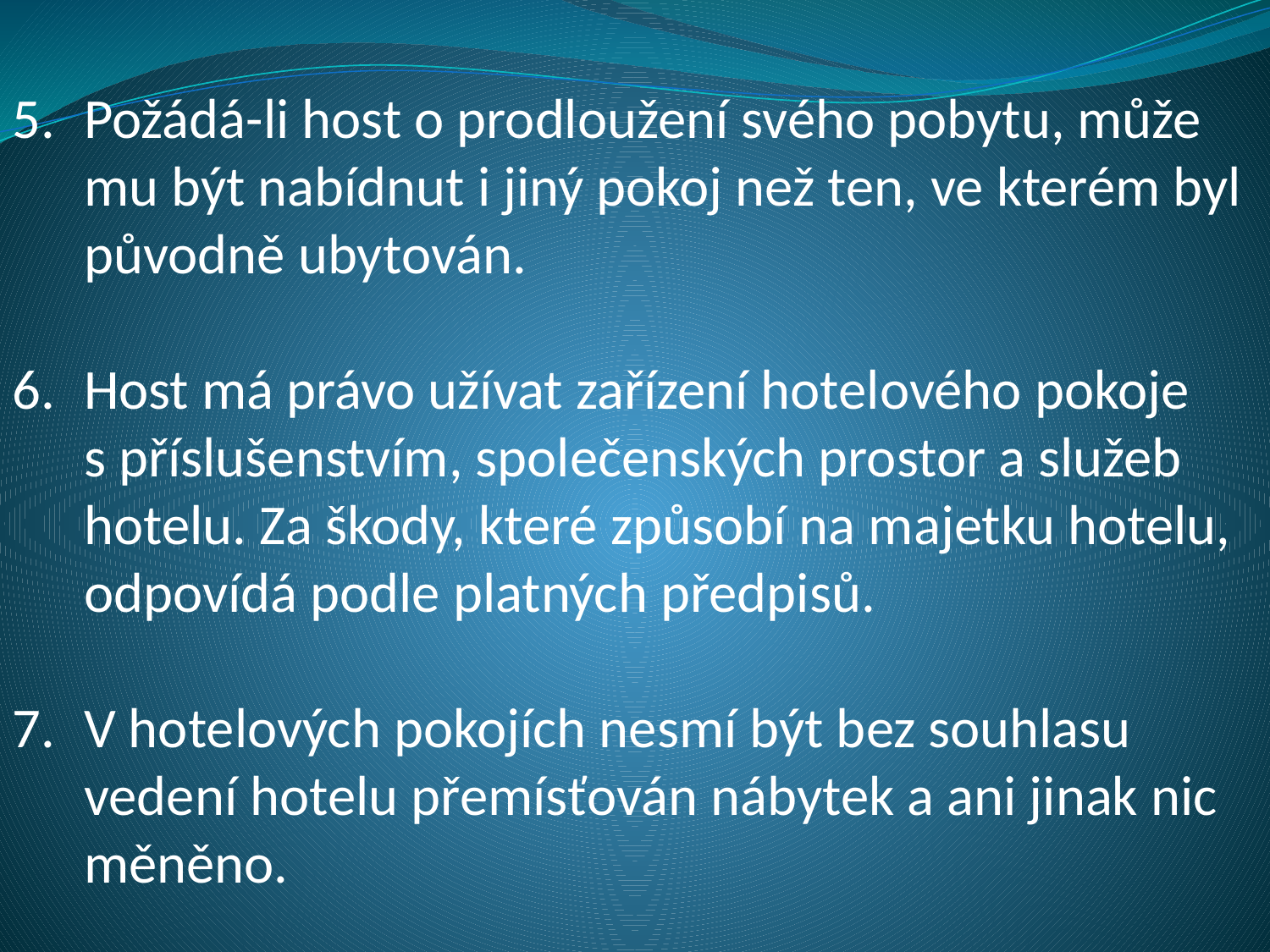

Požádá-li host o prodloužení svého pobytu, může mu být nabídnut i jiný pokoj než ten, ve kterém byl původně ubytován.

Host má právo užívat zařízení hotelového pokoje
s příslušenstvím, společenských prostor a služeb hotelu. Za škody, které způsobí na majetku hotelu, odpovídá podle platných předpisů.

V hotelových pokojích nesmí být bez souhlasu vedení hotelu přemísťován nábytek a ani jinak nic měněno.